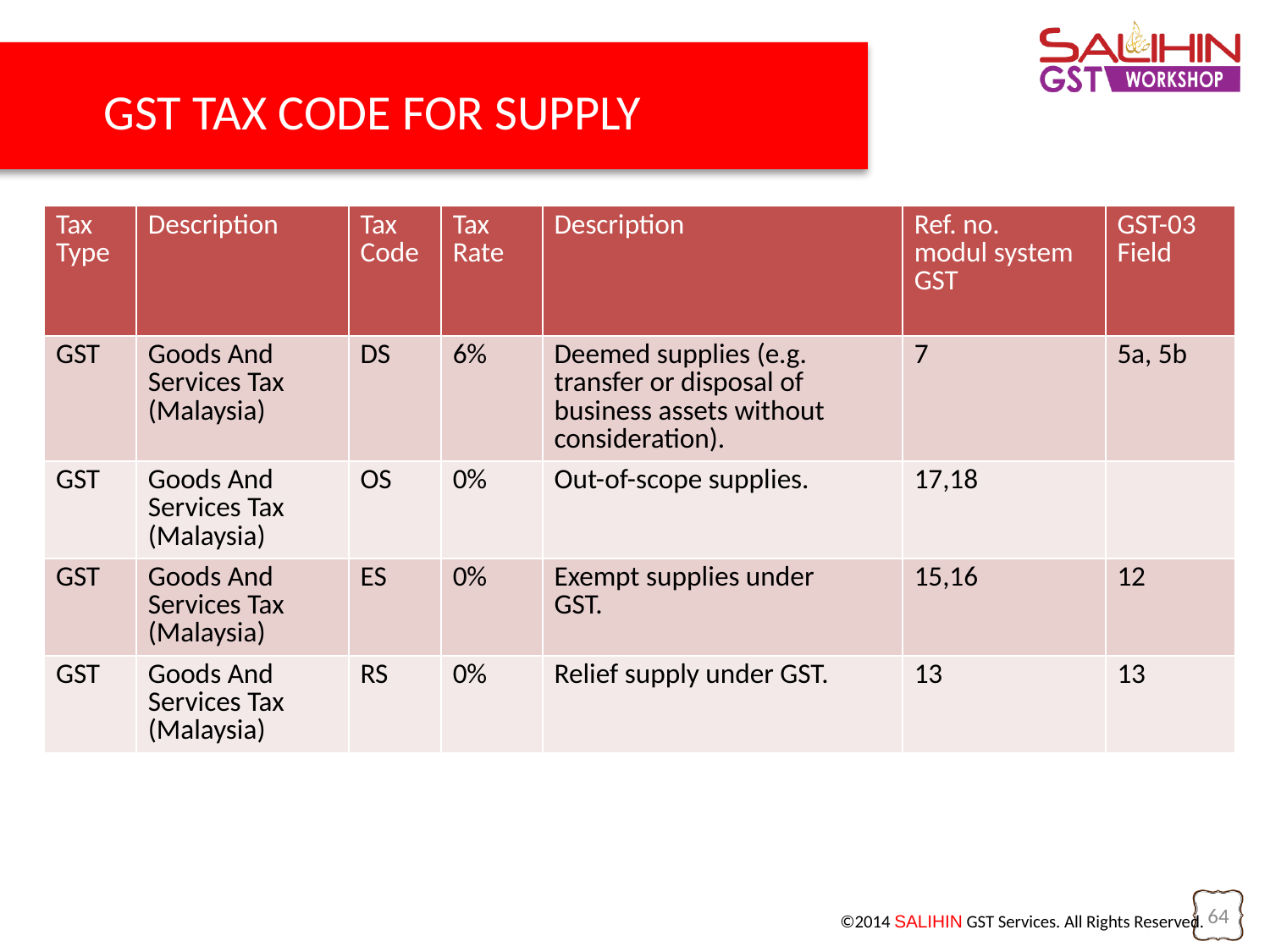

GST TAX CODE FOR SUPPLY

| Tax Type | Description | Tax Code | Tax Rate | Description | Ref. no. modul system GST | GST-03 Field |
| --- | --- | --- | --- | --- | --- | --- |
| GST | Goods And Services Tax (Malaysia) | DS | 6% | Deemed supplies (e.g. transfer or disposal of business assets without consideration). | 7 | 5a, 5b |
| GST | Goods And Services Tax (Malaysia) | OS | 0% | Out-of-scope supplies. | 17,18 |  |
| GST | Goods And Services Tax (Malaysia) | ES | 0% | Exempt supplies under GST. | 15,16 | 12 |
| GST | Goods And Services Tax (Malaysia) | RS | 0% | Relief supply under GST. | 13 | 13 |
64